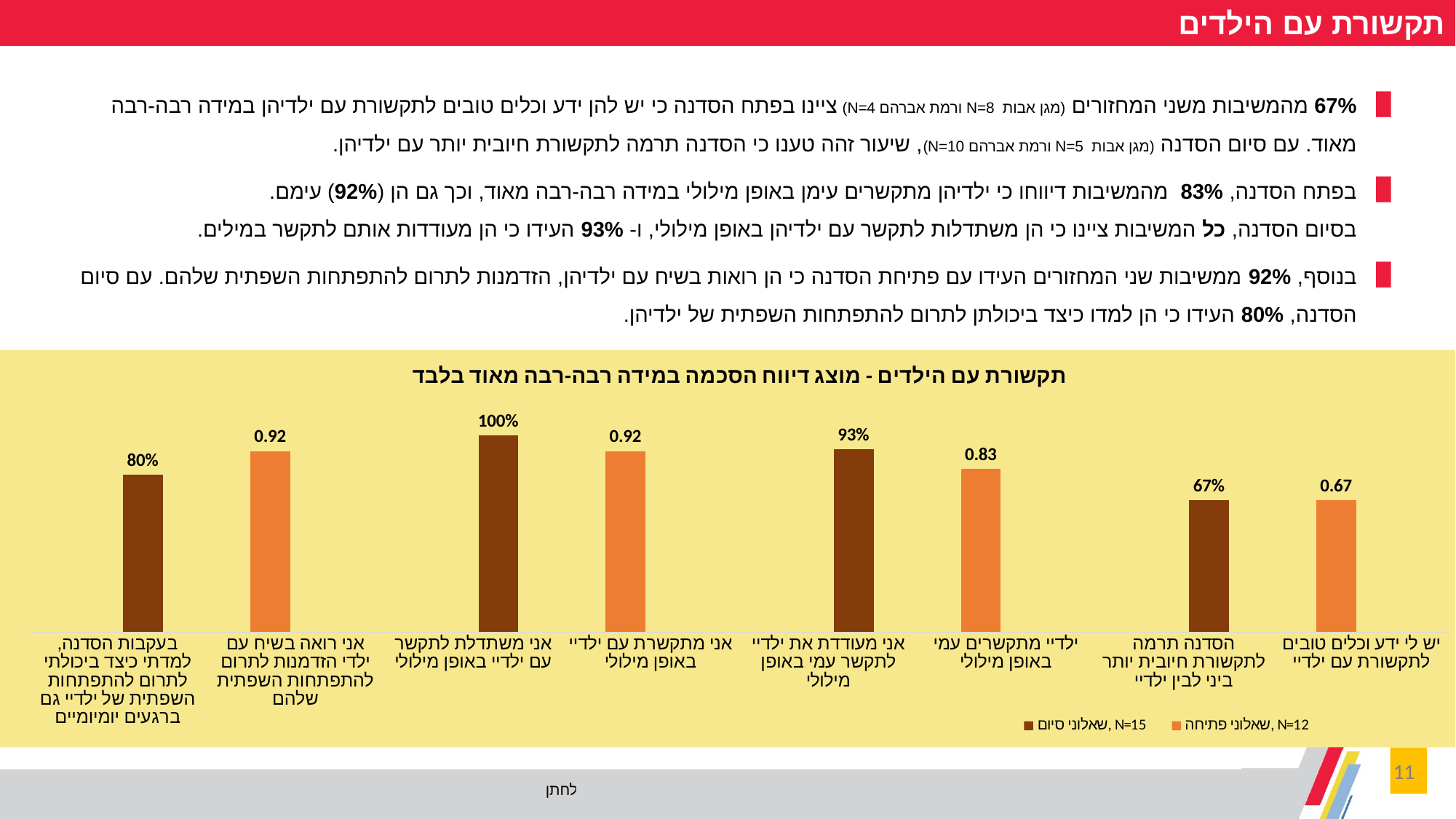

תקשורת עם הילדים
67% מהמשיבות משני המחזורים (מגן אבות  N=8 ורמת אברהם N=4) ציינו בפתח הסדנה כי יש להן ידע וכלים טובים לתקשורת עם ילדיהן במידה רבה-רבה מאוד. עם סיום הסדנה (מגן אבות  N=5 ורמת אברהם N=10), שיעור זהה טענו כי הסדנה תרמה לתקשורת חיובית יותר עם ילדיהן.
בפתח הסדנה, 83%  מהמשיבות דיווחו כי ילדיהן מתקשרים עימן באופן מילולי במידה רבה-רבה מאוד, וכך גם הן (92%) עימם.
בסיום הסדנה, כל המשיבות ציינו כי הן משתדלות לתקשר עם ילדיהן באופן מילולי, ו- 93% העידו כי הן מעודדות אותם לתקשר במילים.
בנוסף, 92% ממשיבות שני המחזורים העידו עם פתיחת הסדנה כי הן רואות בשיח עם ילדיהן, הזדמנות לתרום להתפתחות השפתית שלהם. עם סיום הסדנה, 80% העידו כי הן למדו כיצד ביכולתן לתרום להתפתחות השפתית של ילדיהן.

### Chart: תקשורת עם הילדים - מוצג דיווח הסכמה במידה רבה-רבה מאוד בלבד

| Category | שאלוני סיום, N=15 | שאלוני פתיחה, N=12 |
|---|---|---|
| יש לי ידע וכלים טובים לתקשורת עם ילדיי | None | 0.67 |
| הסדנה תרמה לתקשורת חיובית יותר ביני לבין ילדיי | 0.67 | None |
| ילדיי מתקשרים עמי באופן מילולי | None | 0.83 |
| אני מעודדת את ילדיי לתקשר עמי באופן מילולי | 0.93 | None |
| אני מתקשרת עם ילדיי באופן מילולי | None | 0.92 |
| אני משתדלת לתקשר עם ילדיי באופן מילולי | 1.0 | None |
| אני רואה בשיח עם ילדי הזדמנות לתרום להתפתחות השפתית שלהם | None | 0.92 |
| בעקבות הסדנה, למדתי כיצד ביכולתי לתרום להתפתחות השפתית של ילדיי גם ברגעים יומיומיים | 0.8 | None |
11